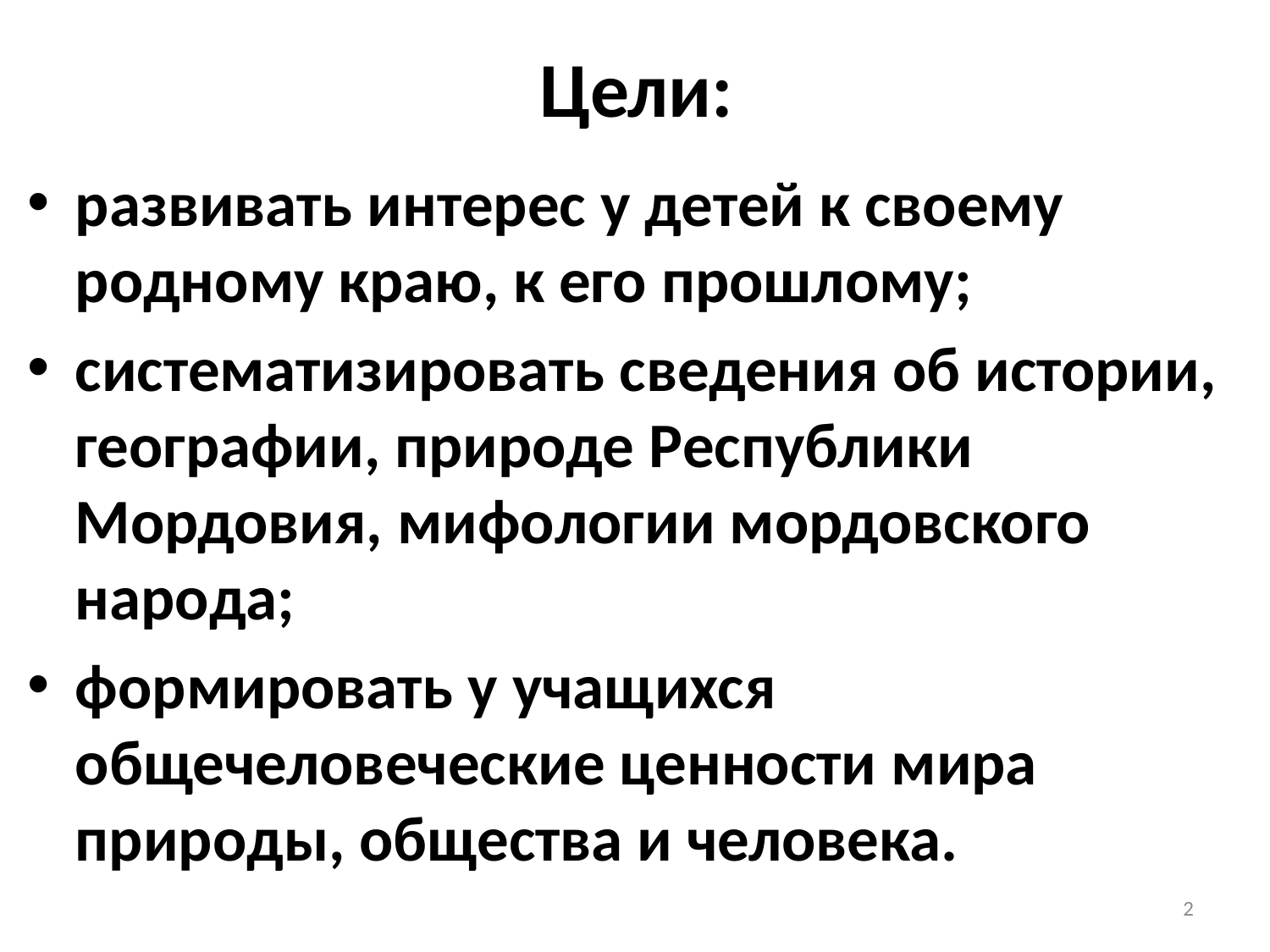

# Цели:
развивать интерес у детей к своему родному краю, к его прошлому;
систематизировать сведения об истории, географии, природе Республики Мордовия, мифологии мордовского народа;
формировать у учащихся общечеловеческие ценности мира природы, общества и человека.
2